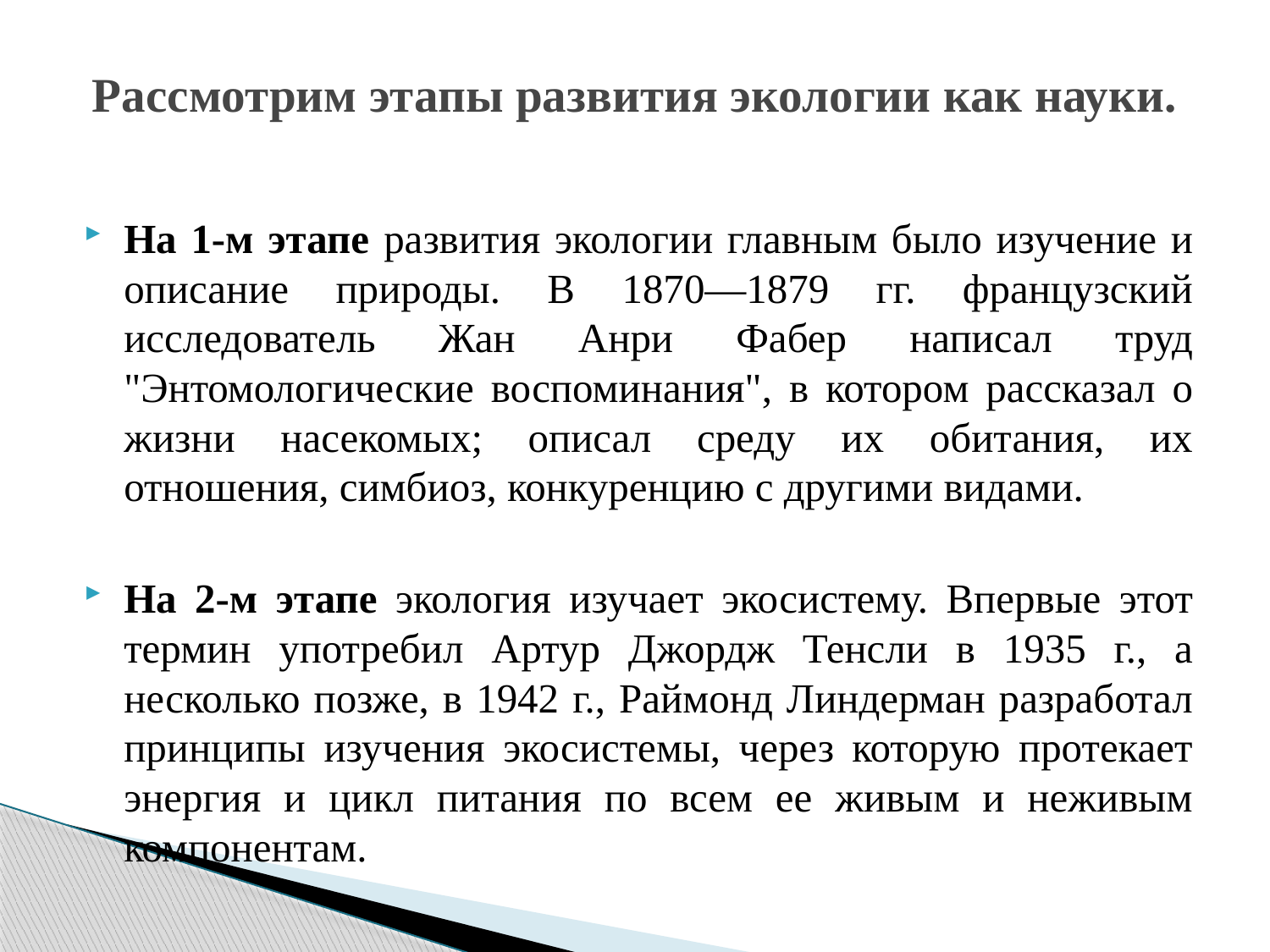

# Рассмотрим этапы развития экологии как науки.
На 1-м этапе развития экологии главным было изучение и описание природы. В 1870—1879 гг. французский исследователь Жан Анри Фабер написал труд "Энтомологические воспоминания", в котором рассказал о жизни насекомых; описал среду их обитания, их отношения, симбиоз, конкуренцию с другими видами.

На 2-м этапе экология изучает экосистему. Впервые этот термин употребил Артур Джордж Тенсли в 1935 г., а несколько позже, в 1942 г., Раймонд Линдерман разработал принципы изучения экосистемы, через которую протекает энергия и цикл питания по всем ее живым и неживым компонентам.